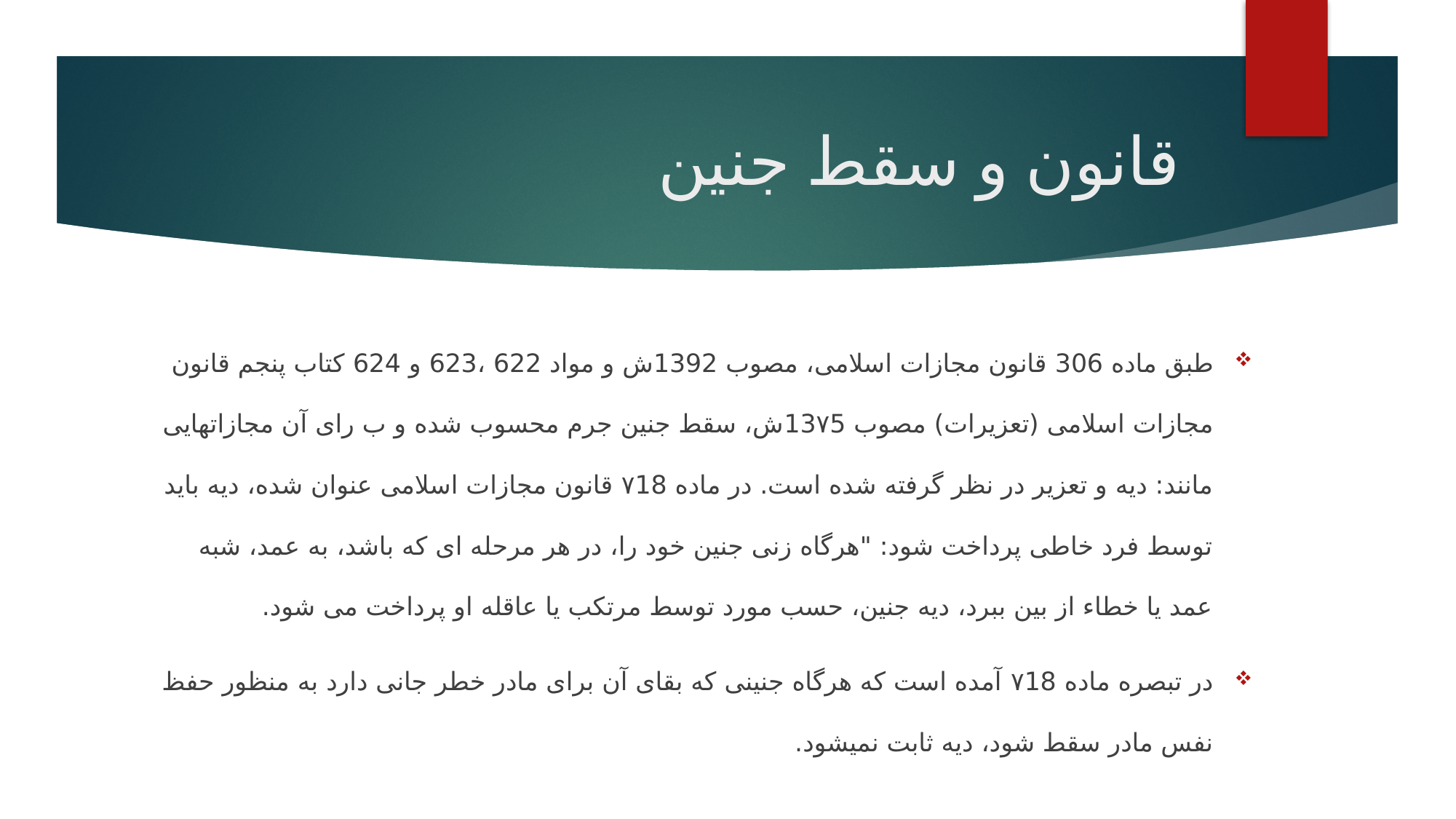

# قانون و سقط جنین
طبق ماده 306 قانون مجازات اسلامی، مصوب 1392ش و مواد 622 ،623 و 624 کتاب پنجم قانون مجازات اسلامی (تعزیرات) مصوب 13۷5ش، سقط جنین جرم محسوب شده و ب رای آن مجازاتهایی مانند: دیه و تعزیر در نظر گرفته شده است. در ماده ۷18 قانون مجازات اسلامی عنوان شده، دیه باید توسط فرد خاطی پرداخت شود: "هرگاه زنی جنین خود را، در هر مرحله ای که باشد، به عمد، شبه عمد یا خطاء از بین ببرد، دیه جنین، حسب مورد توسط مرتکب یا عاقله او پرداخت می شود.
در تبصره ماده ۷18 آمده است که هرگاه جنینی که بقای آن برای مادر خطر جانی دارد به منظور حفظ نفس مادر سقط شود، دیه ثابت نمیشود.